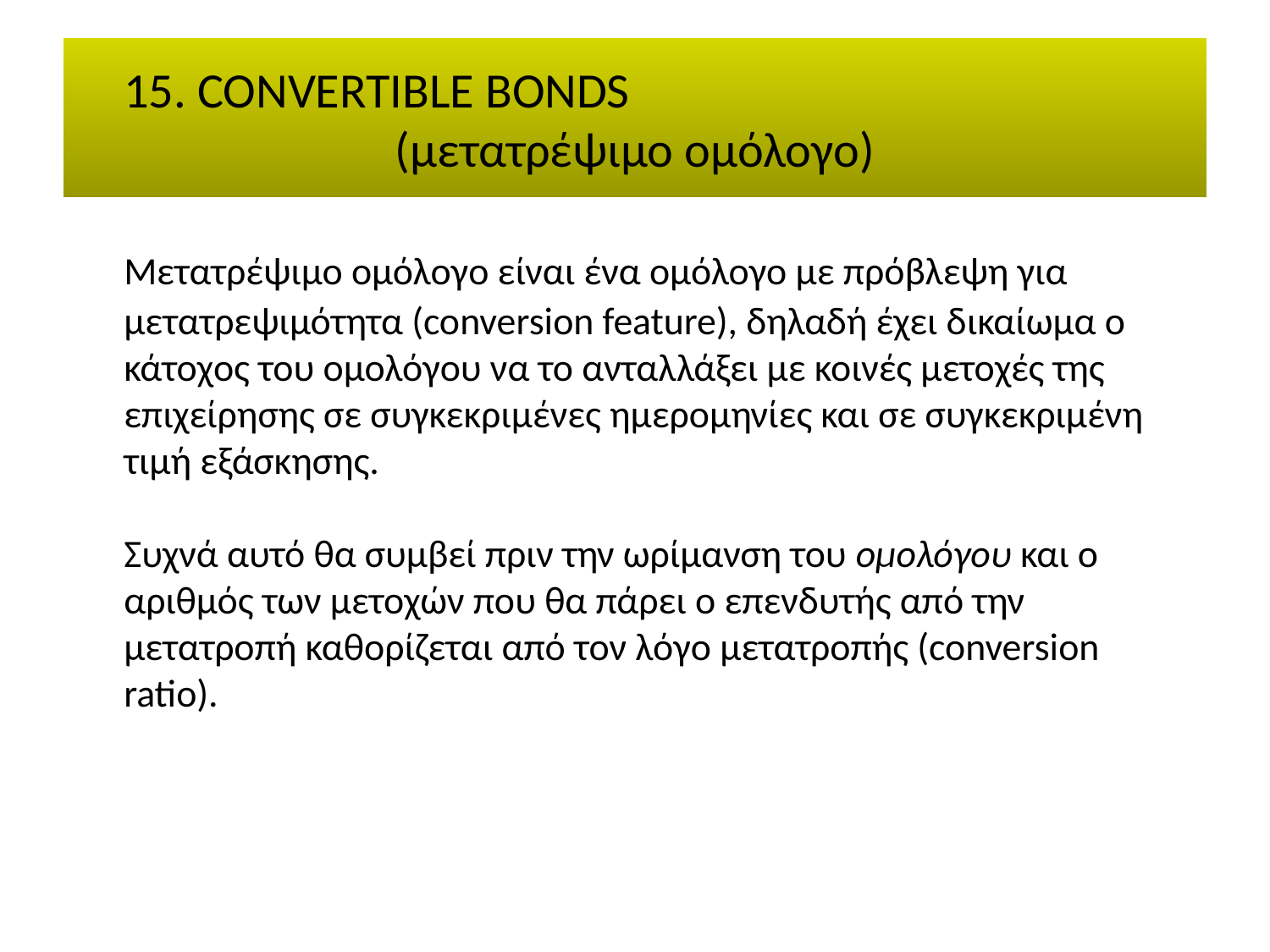

# 15. CONVERTIBLE BONDS                                               (μετατρέψιμο ομόλογο)
	Μετατρέψιμο ομόλογο είναι ένα ομόλογο με πρόβλεψη για μετατρεψιμότητα (conversion feature), δηλαδή έχει δικαίωμα ο κάτοχος του ομολόγου να το ανταλλάξει με κοινές μετοχές της επιχείρησης σε συγκεκριμένες ημερομηνίες και σε συγκεκριμένη τιμή εξάσκησης.
Συχνά αυτό θα συμβεί πριν την ωρίμανση του ομολόγου και ο αριθμός των μετοχών που θα πάρει ο επενδυτής από την μετατροπή καθορίζεται από τον λόγο μετατροπής (conversion ratio).